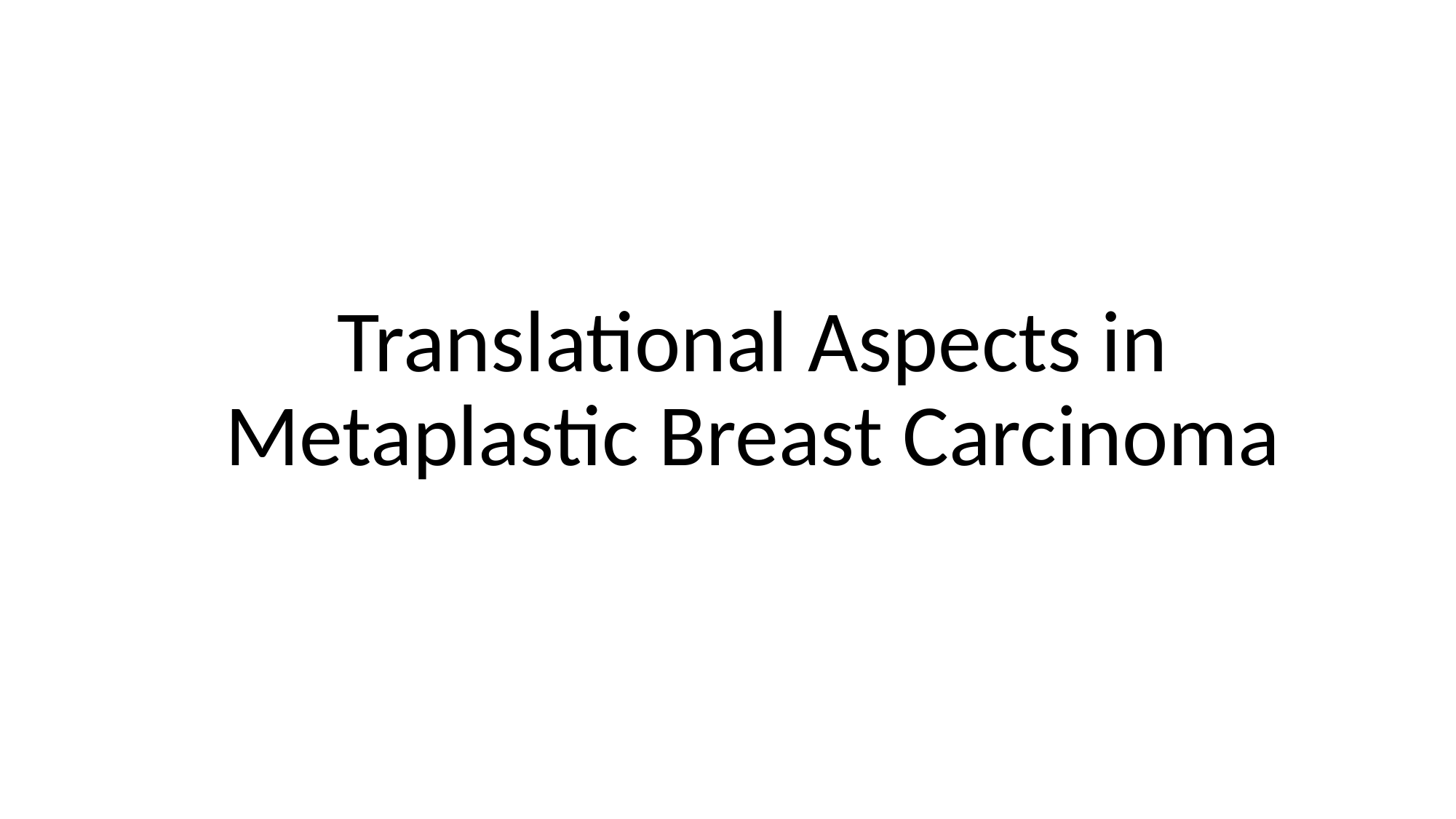

# Translational Aspects in Metaplastic Breast Carcinoma